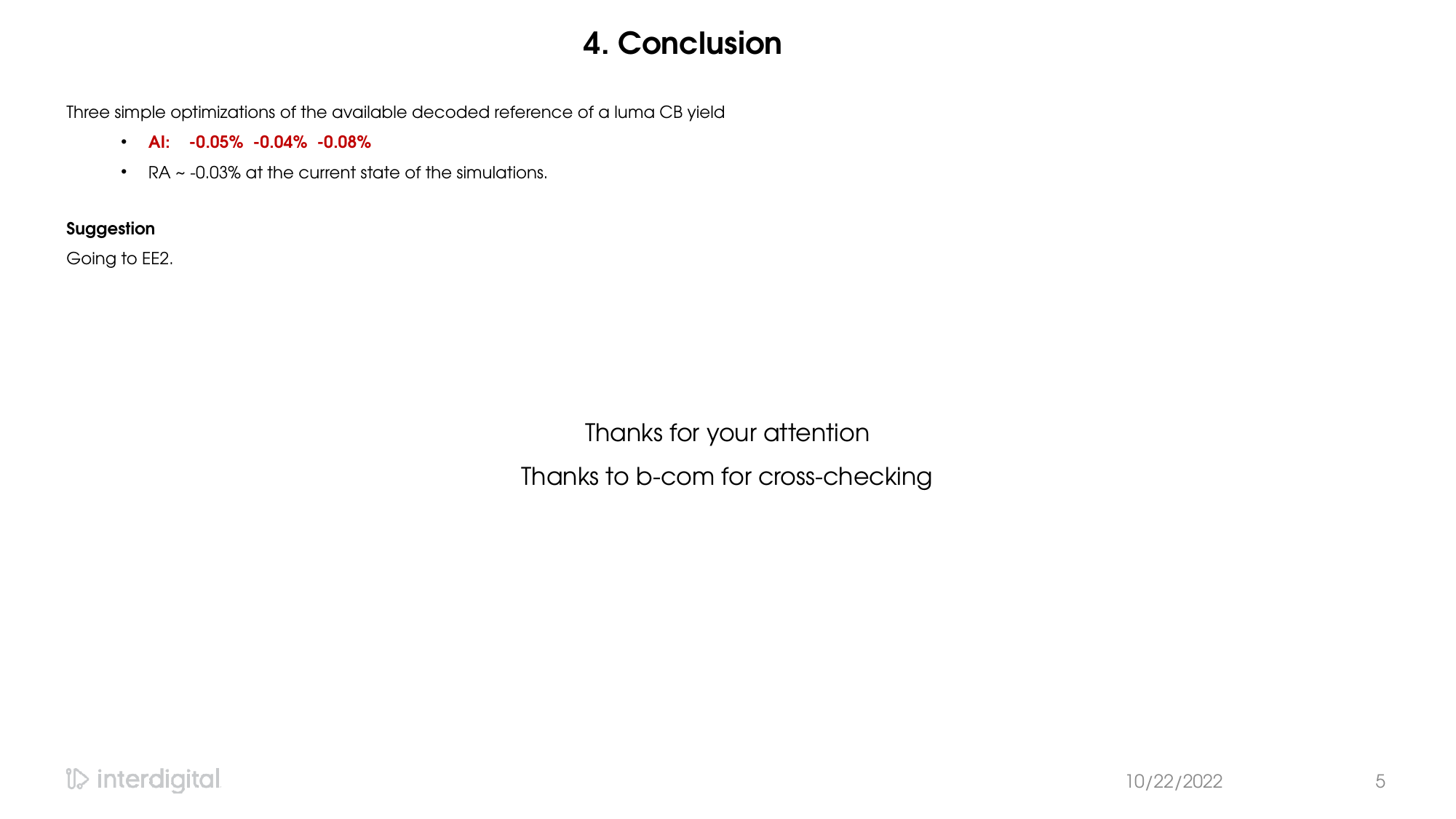

4. Conclusion
Three simple optimizations of the available decoded reference of a luma CB yield
AI:    -0.05%  -0.04%  -0.08%
RA ~ -0.03% at the current state of the simulations.

Suggestion
Going to EE2.
Thanks for your attention
Thanks to b-com for cross-checking

10/22/2022
5